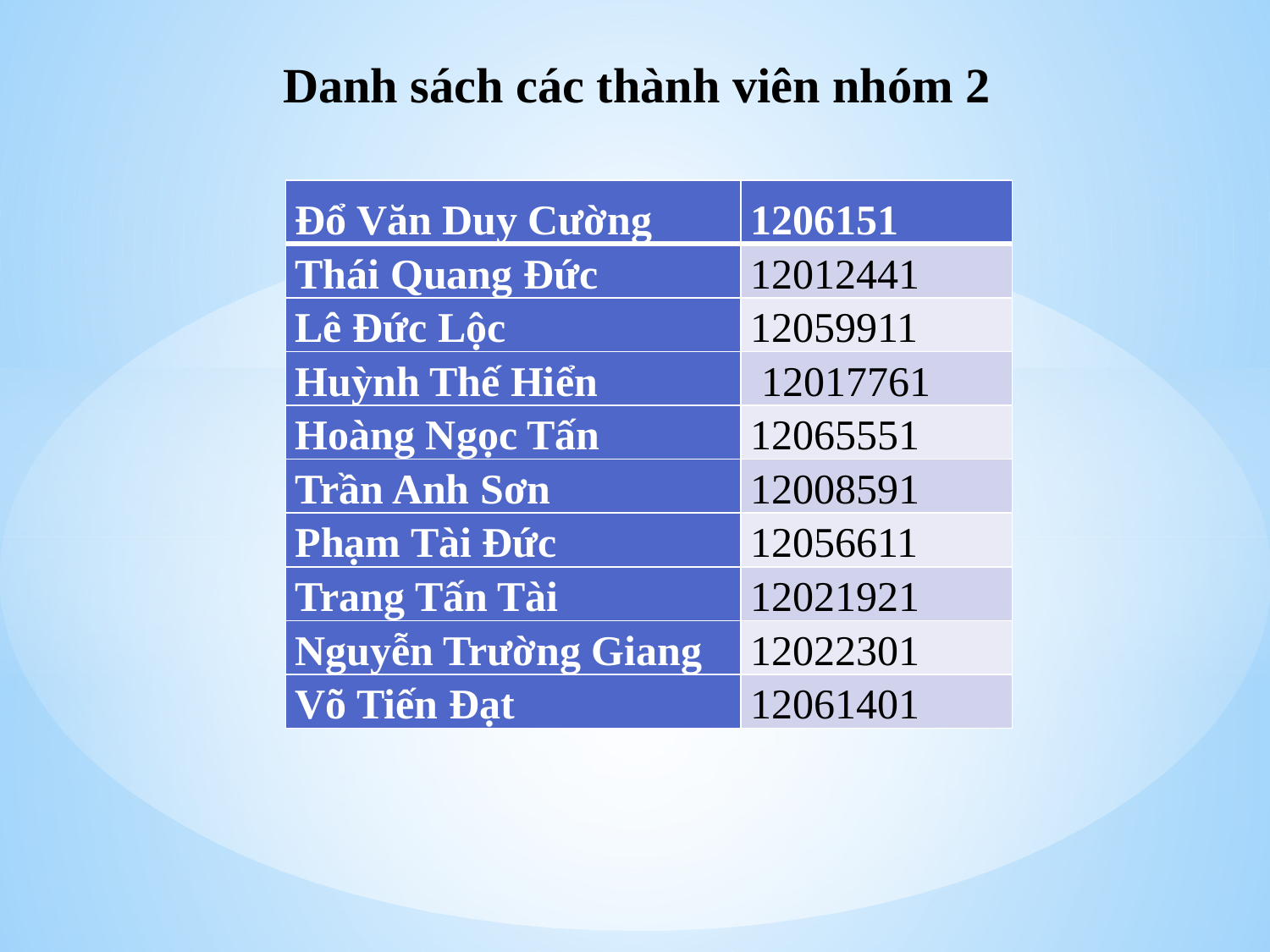

Danh sách các thành viên nhóm 2

| Đổ Văn Duy Cường | 1206151 |
| --- | --- |
| Thái Quang Đức | 12012441 |
| Lê Đức Lộc | 12059911 |
| Huỳnh Thế Hiển | 12017761 |
| Hoàng Ngọc Tấn | 12065551 |
| Trần Anh Sơn | 12008591 |
| Phạm Tài Đức | 12056611 |
| Trang Tấn Tài | 12021921 |
| Nguyễn Trường Giang | 12022301 |
| Võ Tiến Đạt | 12061401 |